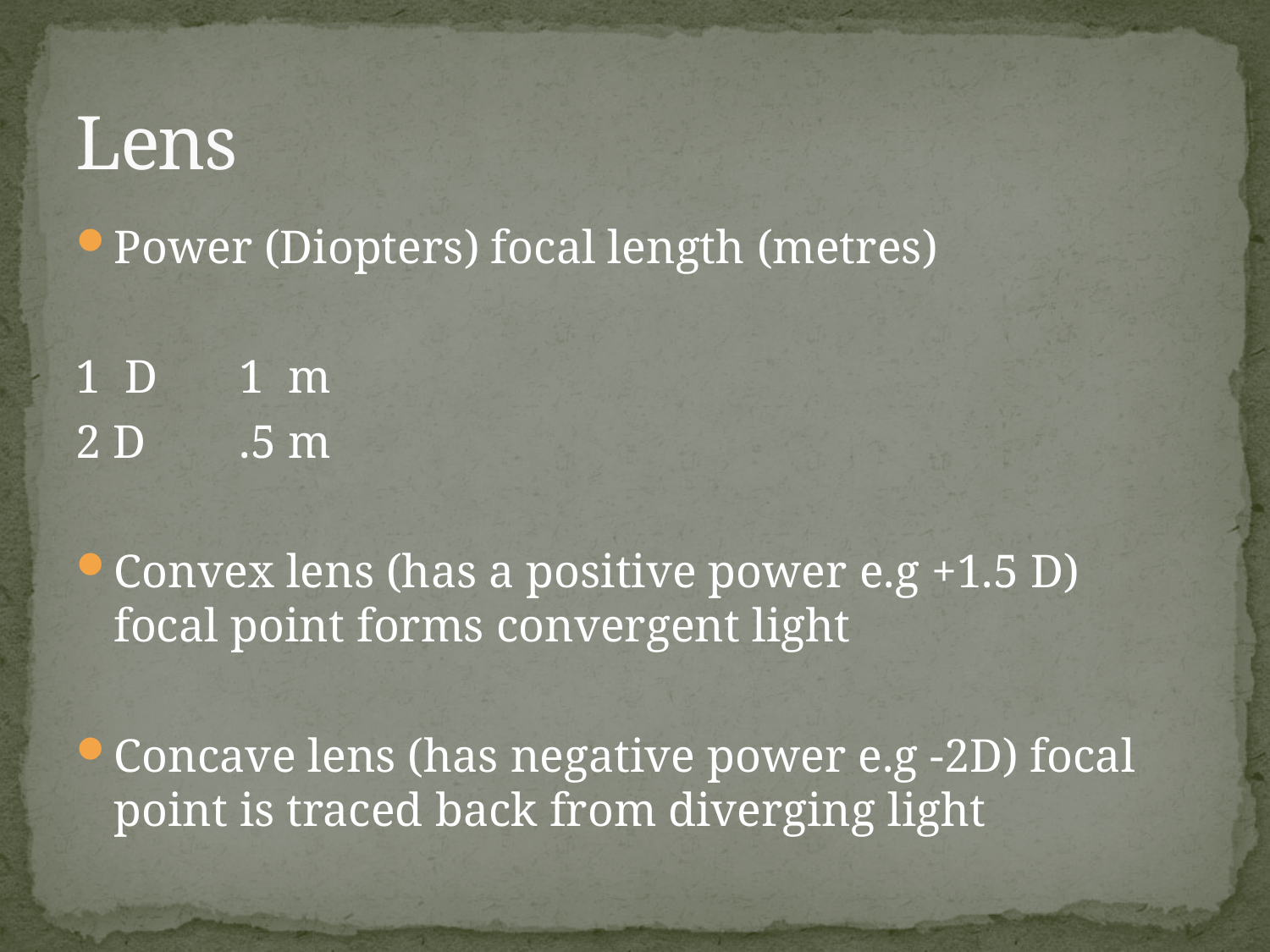

# Lens
Power (Diopters)		focal length (metres)

1  D 				1  m
2 D				.5 m

Convex lens (has a positive power e.g +1.5 D) focal point forms convergent light

Concave lens (has negative power e.g -2D) focal point is traced back from diverging light